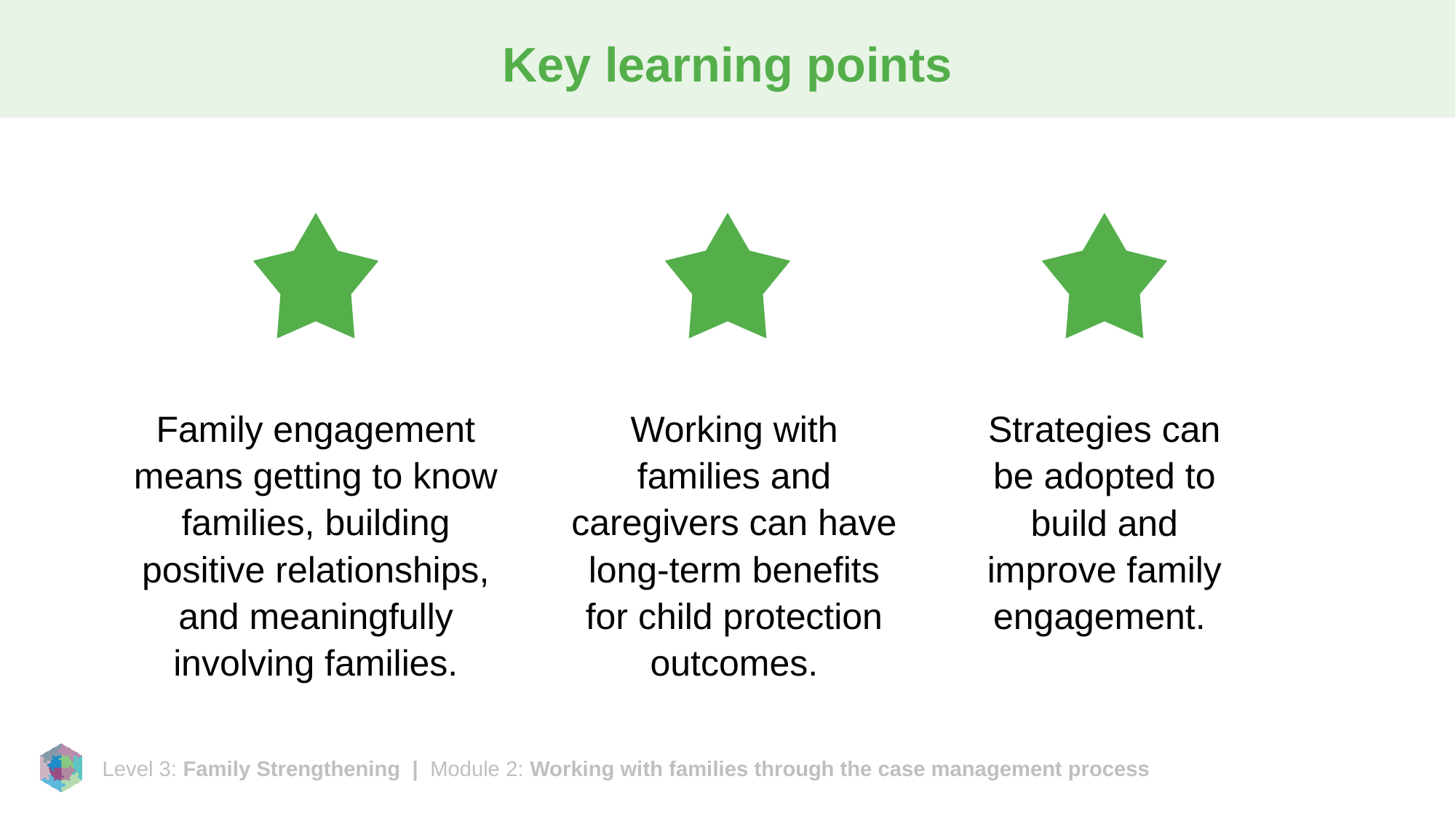

# Key learning points

Family engagement means getting to know families, building positive relationships, and meaningfully involving families.
Working with families and caregivers can have long-term benefits for child protection outcomes.
Strategies can be adopted to build and improve family engagement.